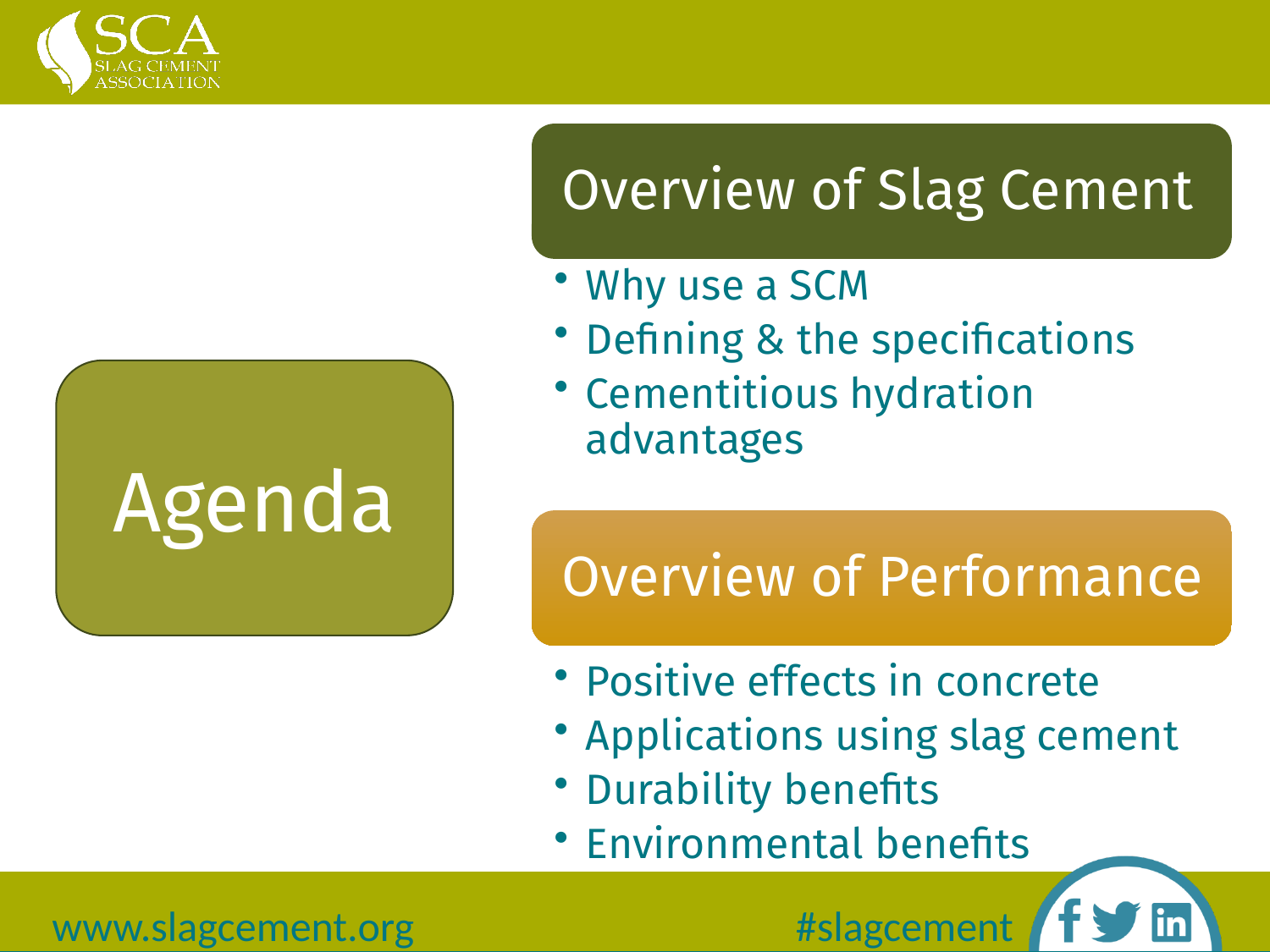

Overview of Slag Cement
Why use a SCM
Defining & the specifications
Cementitious hydration advantages

Overview of Performance
Positive effects in concrete
Applications using slag cement
Durability benefits
Environmental benefits
Agenda